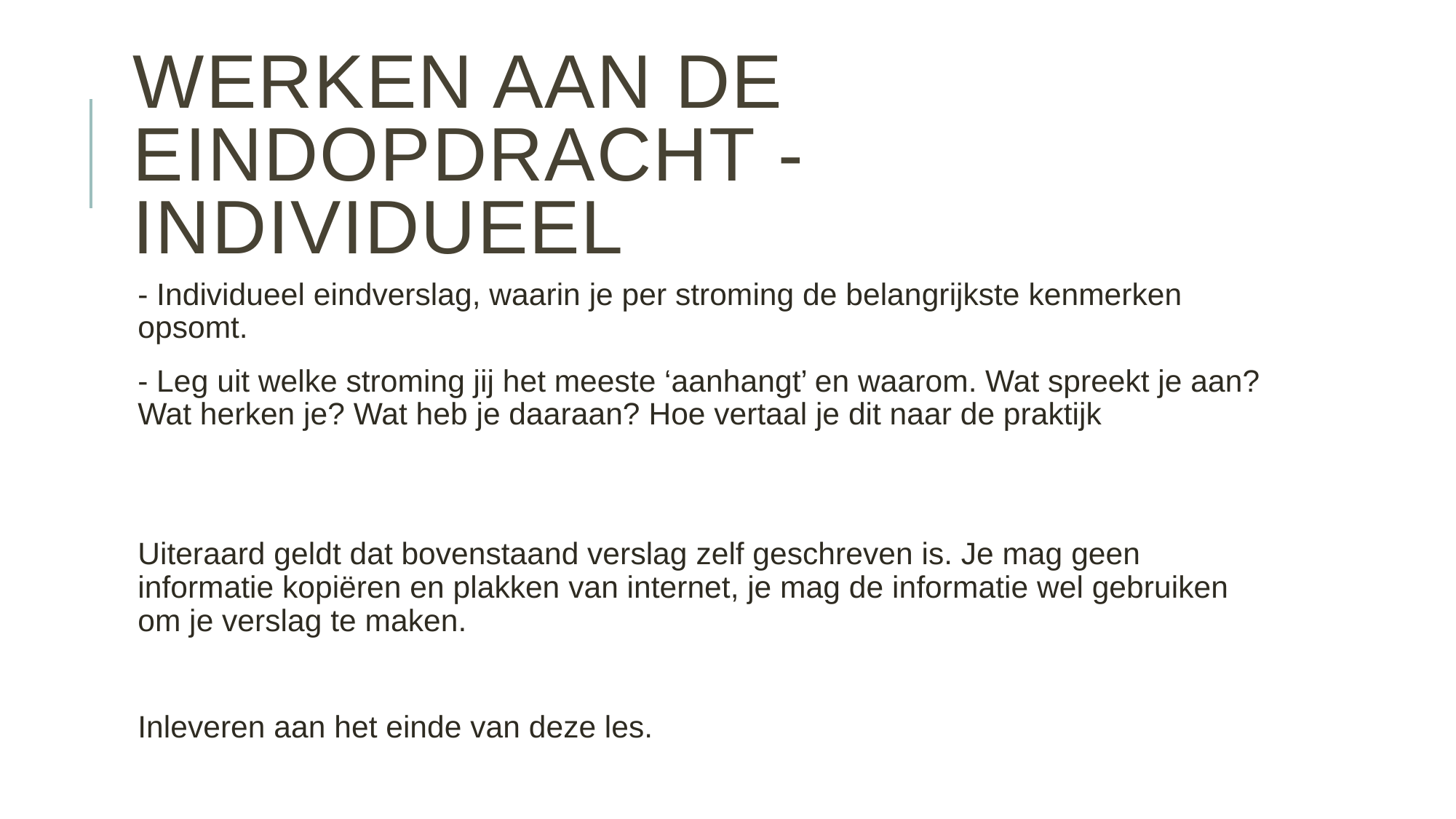

# Werken aan de eindopdracht - individueel
- Individueel eindverslag, waarin je per stroming de belangrijkste kenmerken opsomt.
- Leg uit welke stroming jij het meeste ‘aanhangt’ en waarom. Wat spreekt je aan? Wat herken je? Wat heb je daaraan? Hoe vertaal je dit naar de praktijk

Uiteraard geldt dat bovenstaand verslag zelf geschreven is. Je mag geen informatie kopiëren en plakken van internet, je mag de informatie wel gebruiken om je verslag te maken.

Inleveren aan het einde van deze les.